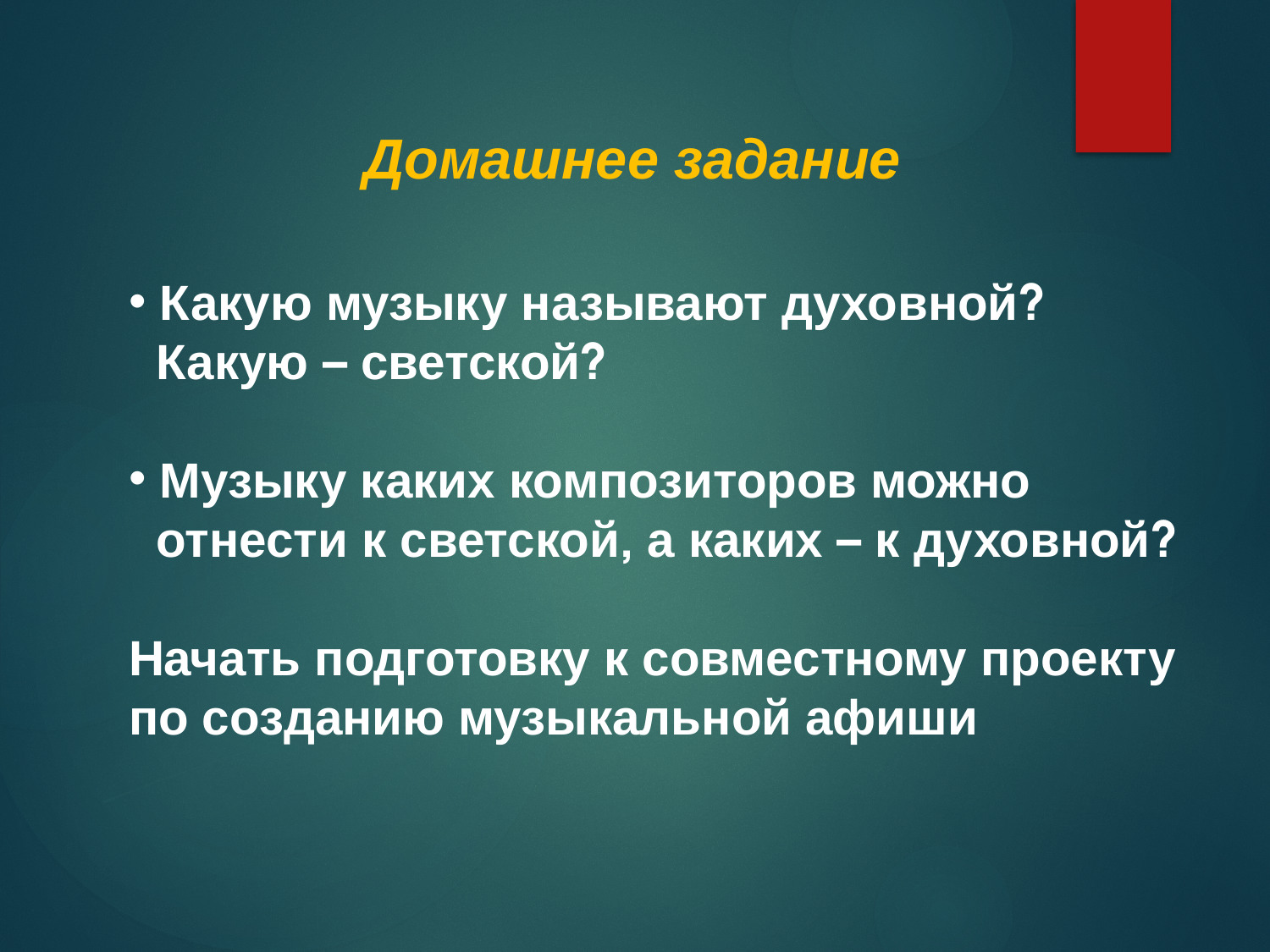

Домашнее задание
 Какую музыку называют духовной?
  Какую – светской?

 Музыку каких композиторов можно
  отнести к светской, а каких – к духовной?

Начать подготовку к совместному проекту по созданию музыкальной афиши